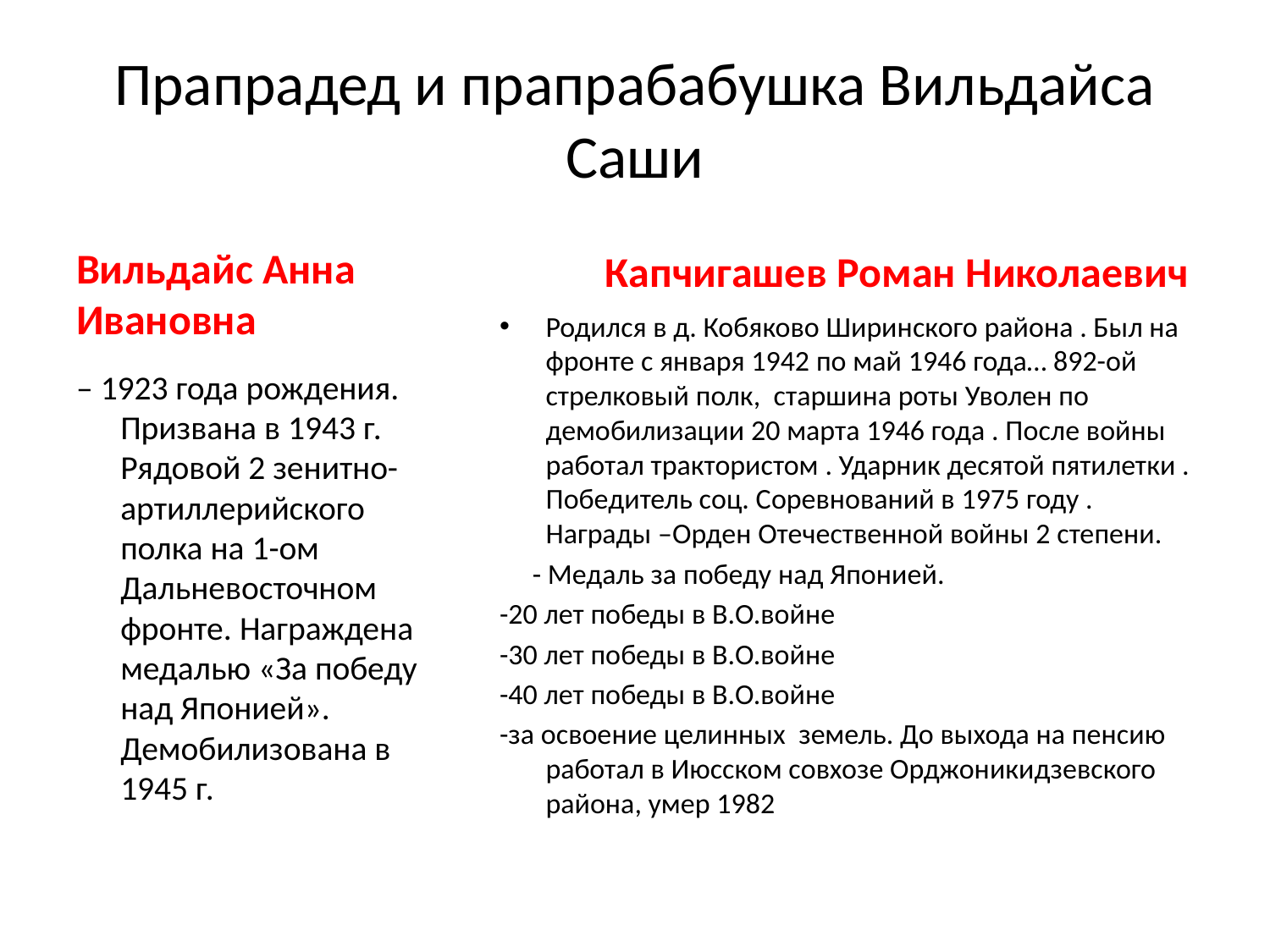

# Прапрадед и прапрабабушка Вильдайса Саши
Капчигашев Роман Николаевич
Вильдайс Анна Ивановна
Родился в д. Кобяково Ширинского района . Был на фронте с января 1942 по май 1946 года… 892-ой стрелковый полк,  старшина роты Уволен по демобилизации 20 марта 1946 года . После войны работал трактористом . Ударник десятой пятилетки . Победитель соц. Соревнований в 1975 году . Награды –Орден Отечественной войны 2 степени.
     - Медаль за победу над Японией.
-20 лет победы в В.О.войне
-30 лет победы в В.О.войне
-40 лет победы в В.О.войне
-за освоение целинных  земель. До выхода на пенсию работал в Июсском совхозе Орджоникидзевского района, умер 1982

– 1923 года рождения.  Призвана в 1943 г. Рядовой 2 зенитно-артиллерийского полка на 1-ом Дальневосточном фронте. Награждена медалью «За победу над Японией». Демобилизована в 1945 г.